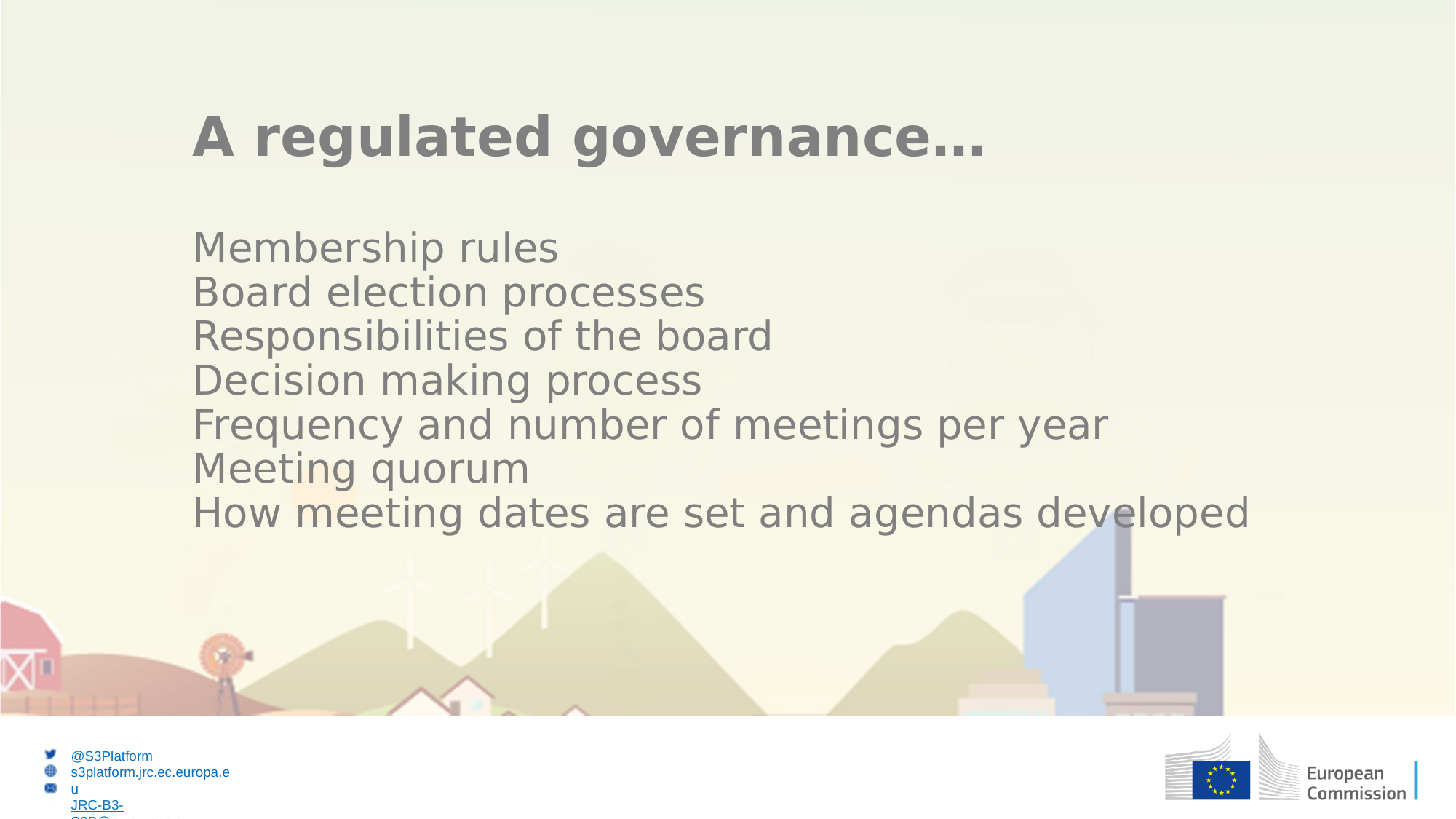

# A regulated governance… Membership rules Board election processes Responsibilities of the board Decision making process Frequency and number of meetings per year Meeting quorum How meeting dates are set and agendas developed